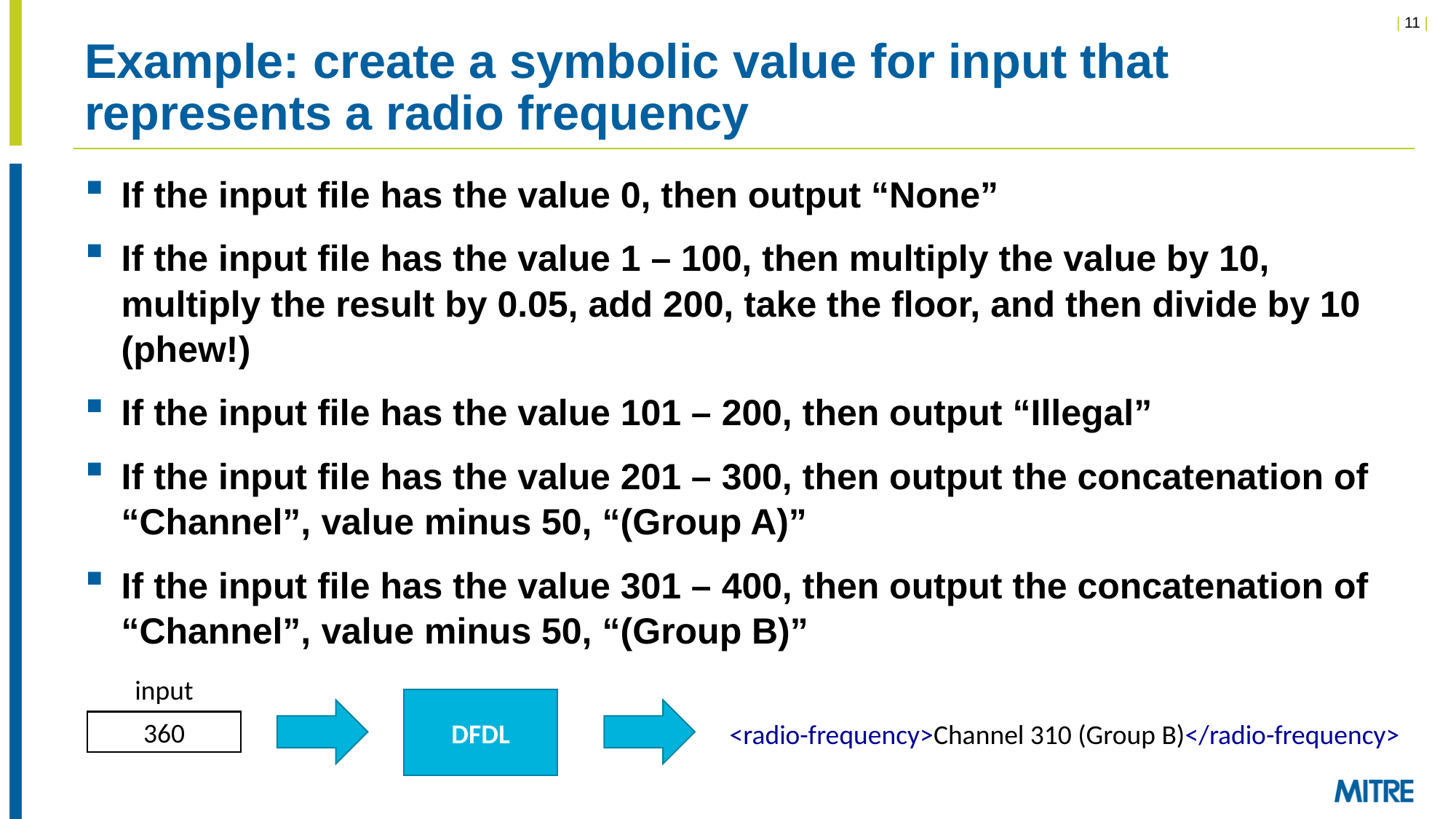

# Example: create a symbolic value for input that represents a radio frequency
If the input file has the value 0, then output “None”
If the input file has the value 1 – 100, then multiply the value by 10, multiply the result by 0.05, add 200, take the floor, and then divide by 10 (phew!)
If the input file has the value 101 – 200, then output “Illegal”
If the input file has the value 201 – 300, then output the concatenation of “Channel”, value minus 50, “(Group A)”
If the input file has the value 301 – 400, then output the concatenation of “Channel”, value minus 50, “(Group B)”

input
DFDL

360
<radio-frequency>Channel 310 (Group B)</radio-frequency>